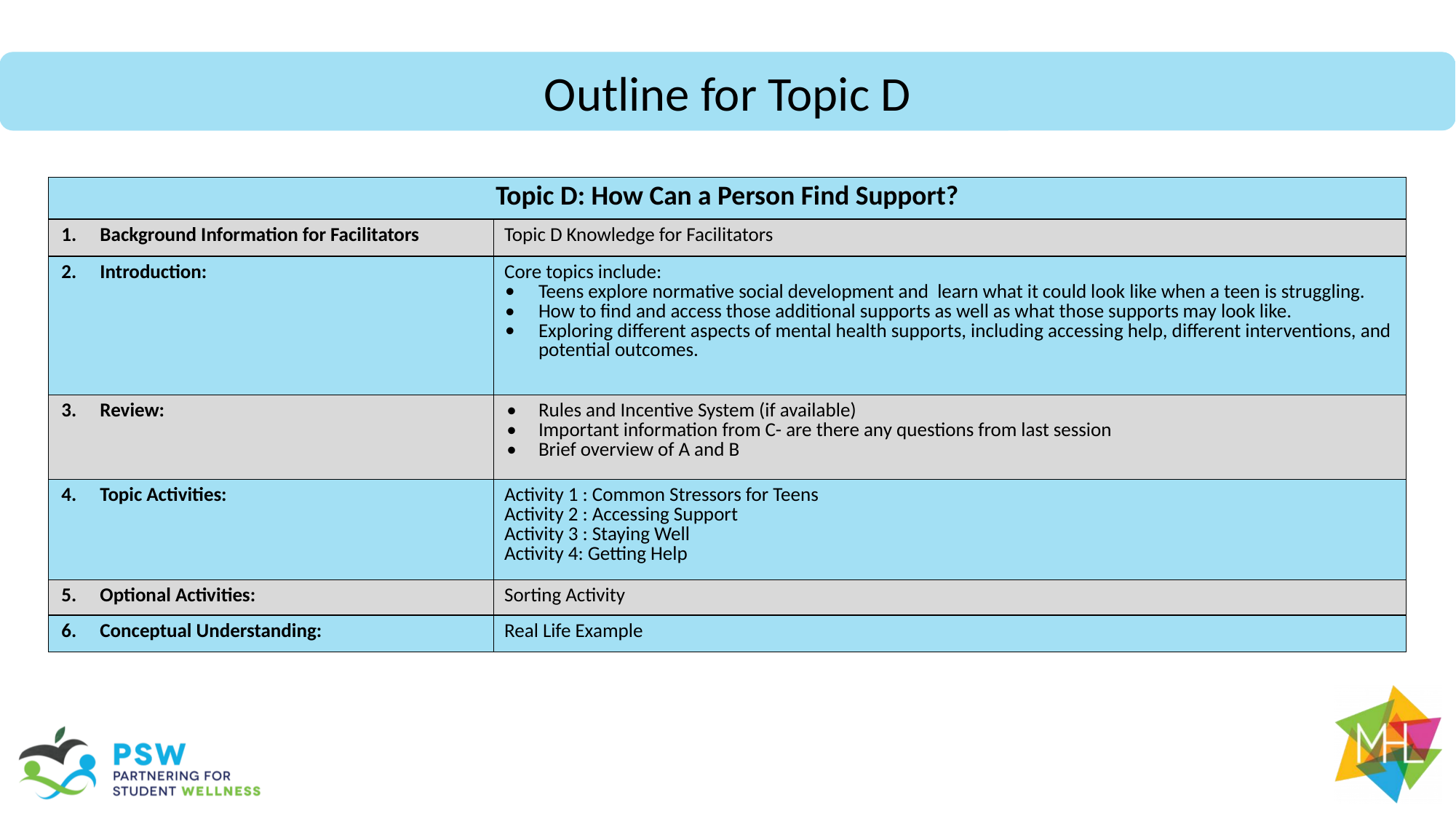

Outline for Topic D
| Topic D: How Can a Person Find Support? |  |
| --- | --- |
| Background Information for Facilitators | Topic D Knowledge for Facilitators |
| Introduction: | Core topics include: Teens explore normative social development and learn what it could look like when a teen is struggling. How to find and access those additional supports as well as what those supports may look like. Exploring different aspects of mental health supports, including accessing help, different interventions, and potential outcomes. |
| Review: | Rules and Incentive System (if available) Important information from C- are there any questions from last session Brief overview of A and B |
| Topic Activities: | Activity 1 : Common Stressors for Teens Activity 2 : Accessing Support Activity 3 : Staying Well Activity 4: Getting Help |
| Optional Activities: | Sorting Activity |
| Conceptual Understanding: | Real Life Example |